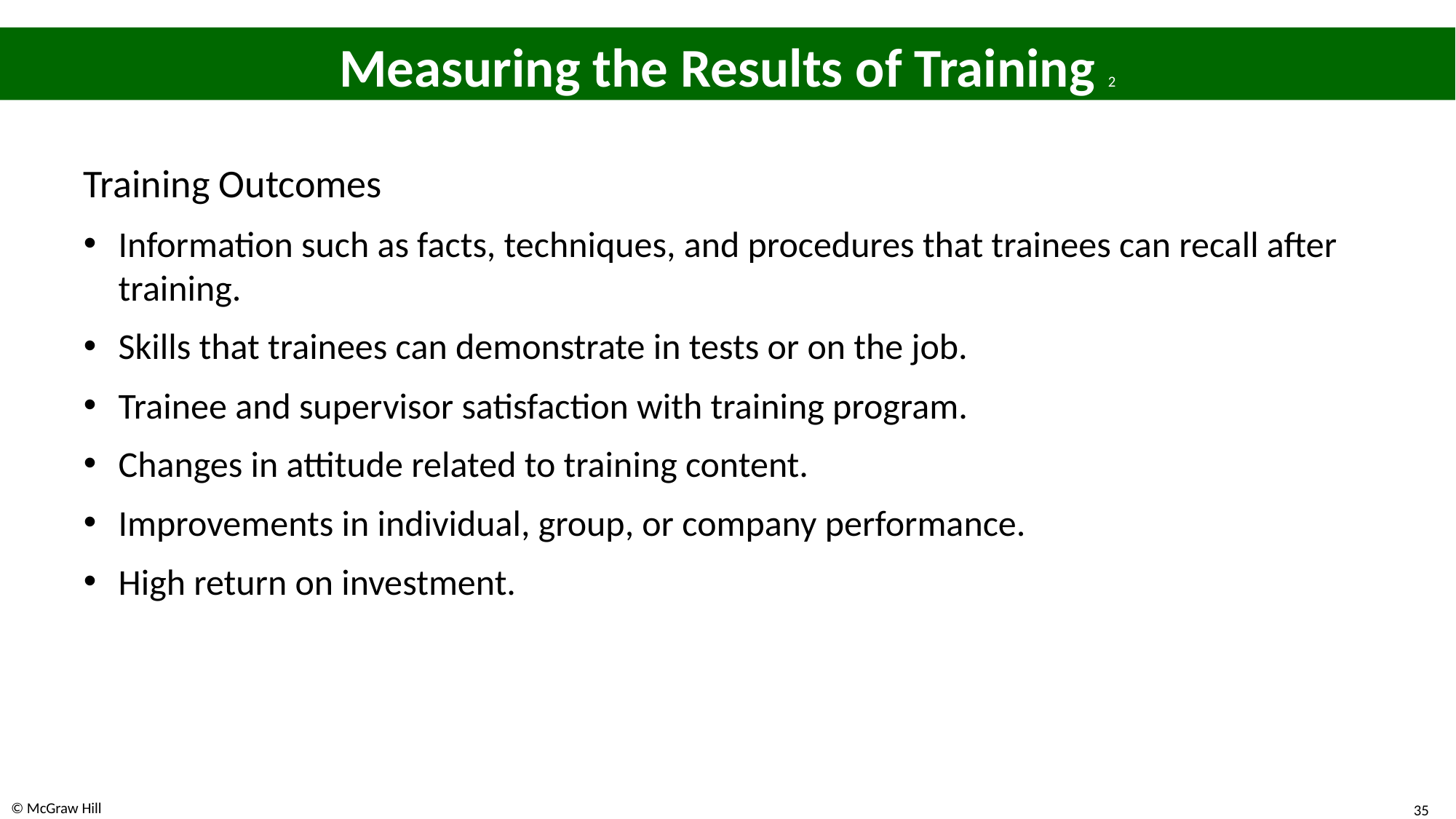

# Measuring the Results of Training 2
Training Outcomes
Information such as facts, techniques, and procedures that trainees can recall after training.
Skills that trainees can demonstrate in tests or on the job.
Trainee and supervisor satisfaction with training program.
Changes in attitude related to training content.
Improvements in individual, group, or company performance.
High return on investment.